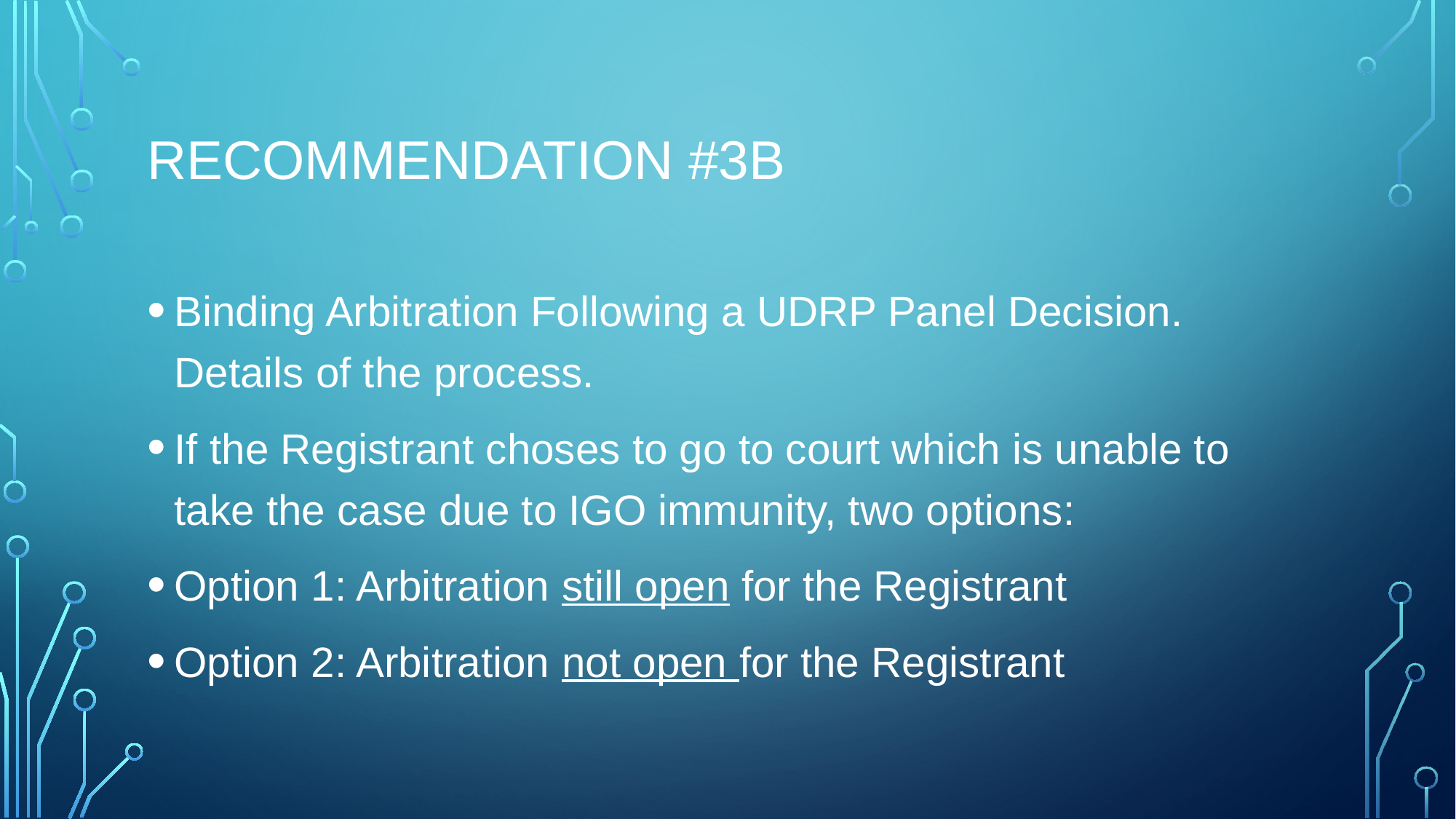

# Recommendation #3B
Binding Arbitration Following a UDRP Panel Decision. Details of the process.
If the Registrant choses to go to court which is unable to take the case due to IGO immunity, two options:
Option 1: Arbitration still open for the Registrant
Option 2: Arbitration not open for the Registrant